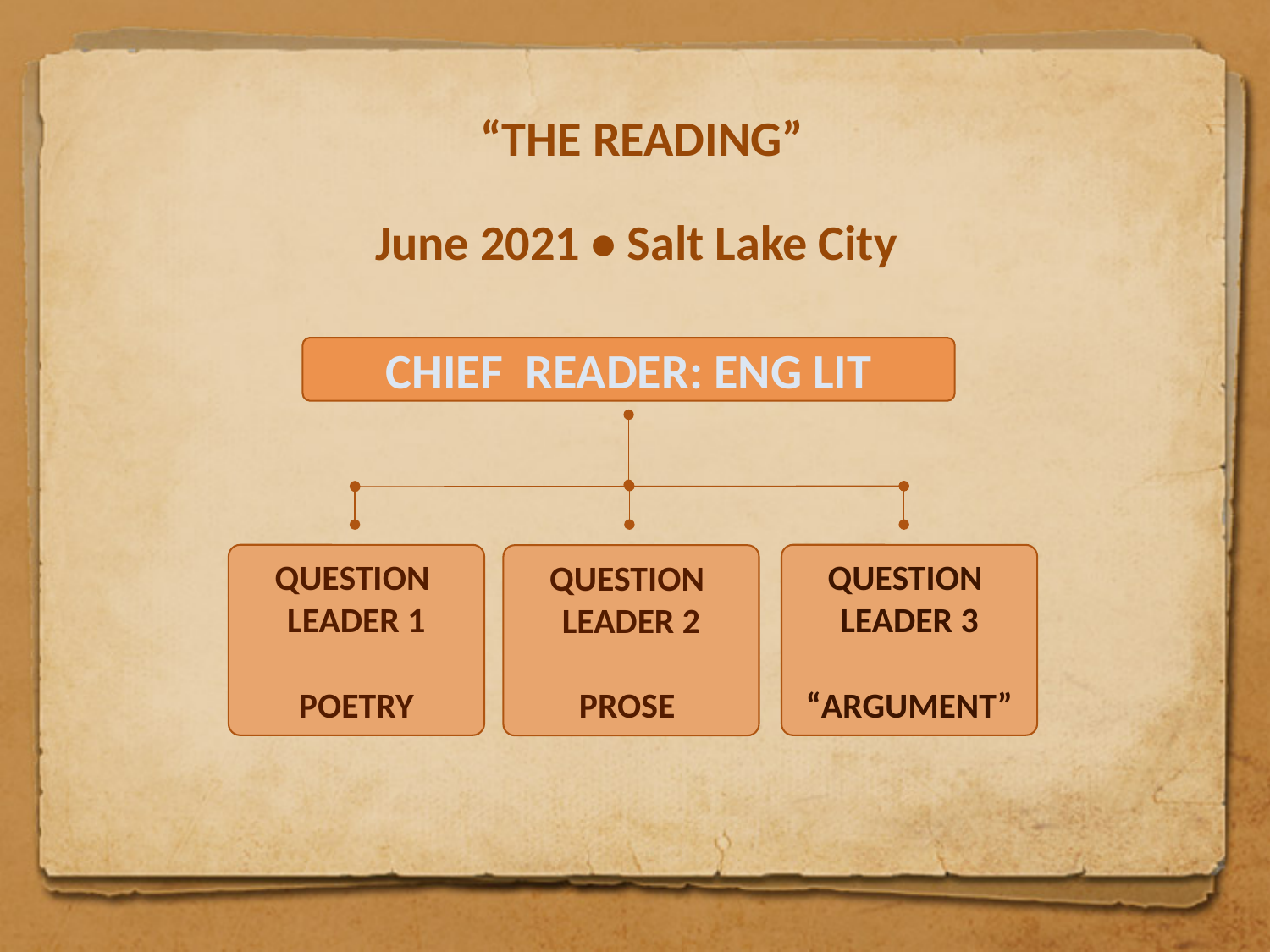

# “THE READING”
June 2021 • Salt Lake City
CHIEF  READER: ENG LIT
QUESTION
LEADER 1

POETRY
QUESTION
LEADER 3

“ARGUMENT”
QUESTION
LEADER 2

PROSE